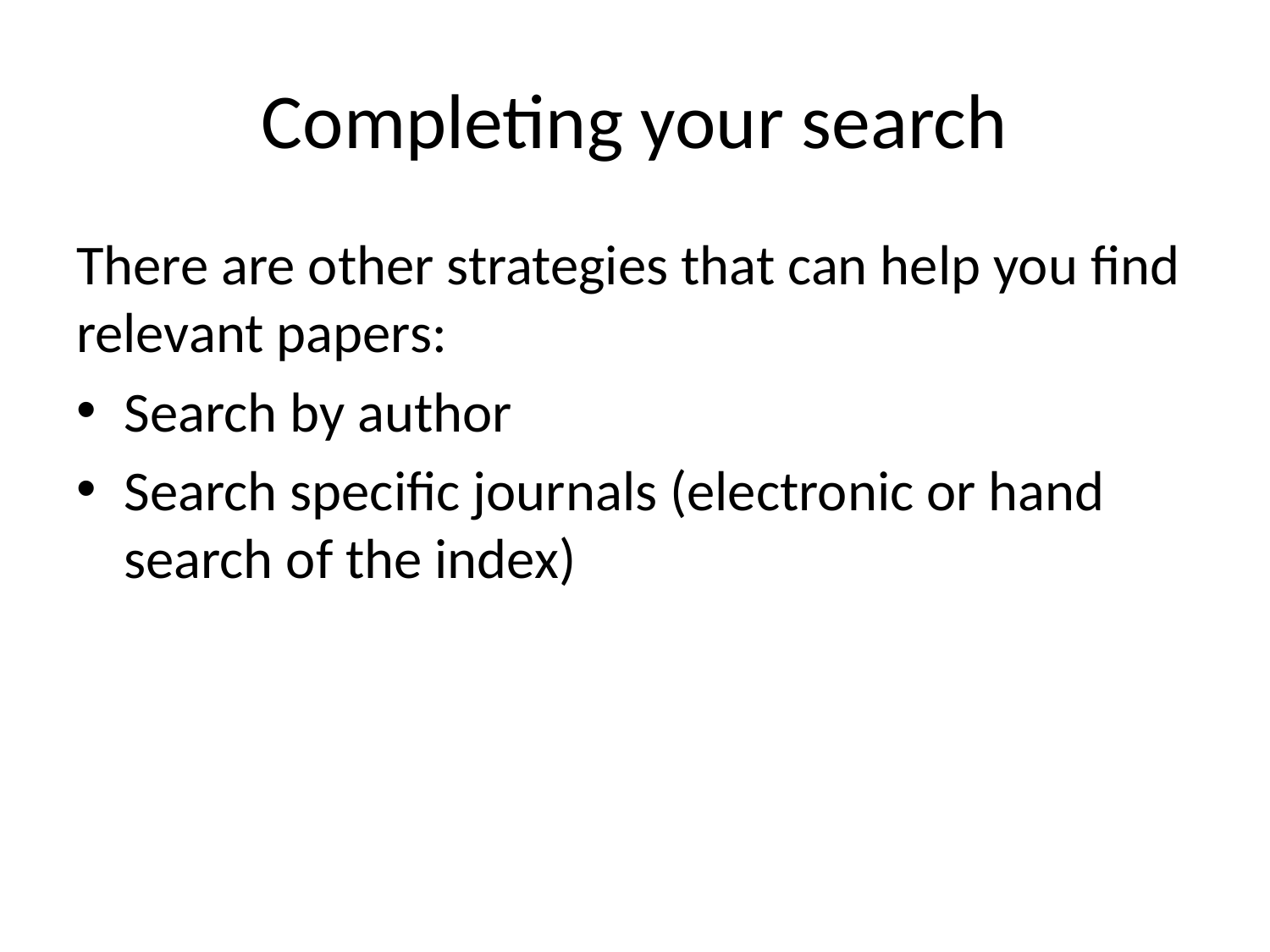

# Completing your search
There are other strategies that can help you find relevant papers:
Search by author
Search specific journals (electronic or hand search of the index)